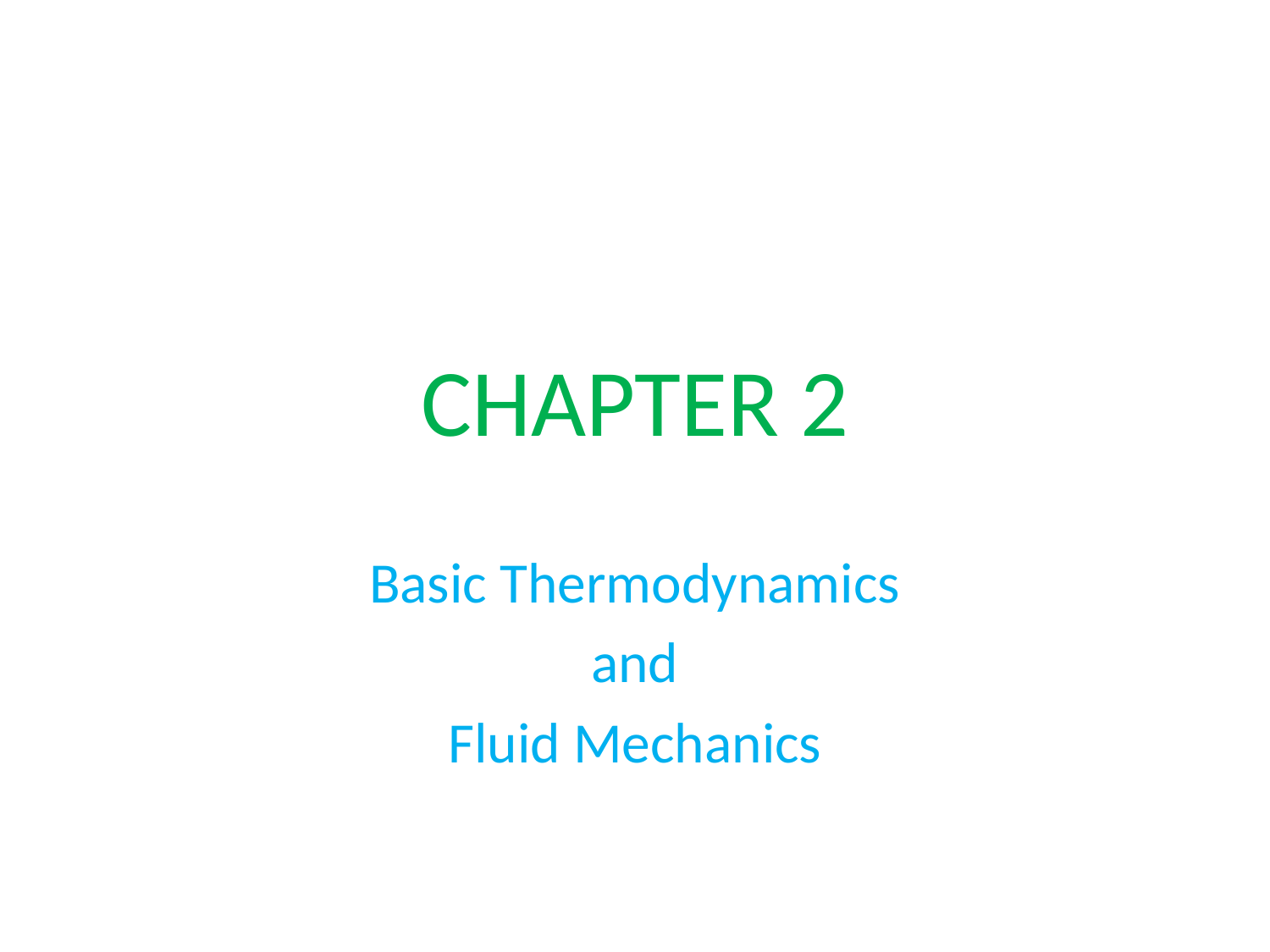

# CHAPTER 2
Basic Thermodynamics
and
Fluid Mechanics